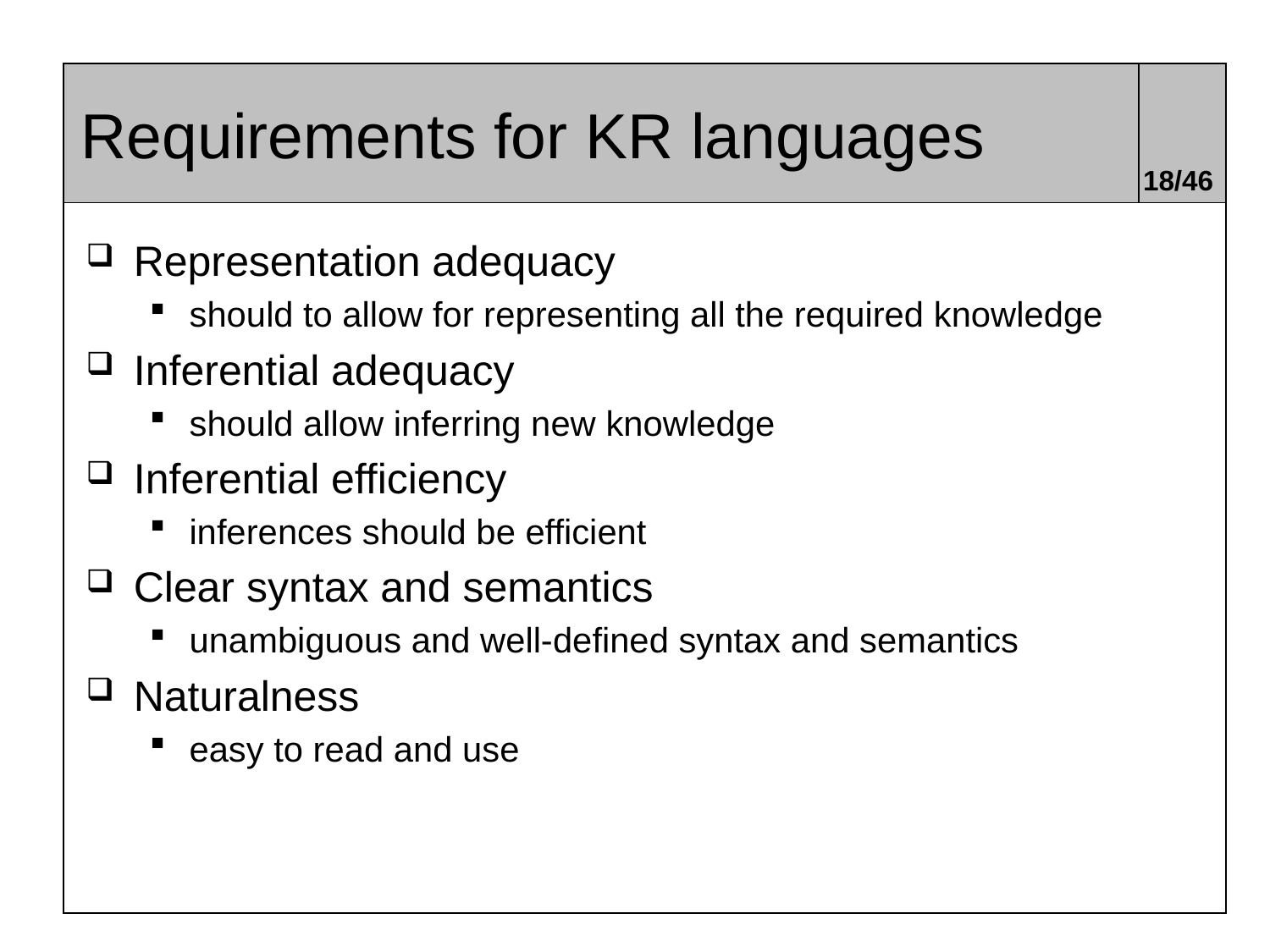

# Requirements for KR languages
18/46
Representation adequacy
should to allow for representing all the required knowledge
Inferential adequacy
should allow inferring new knowledge
Inferential efficiency
inferences should be efficient
Clear syntax and semantics
unambiguous and well-defined syntax and semantics
Naturalness
easy to read and use